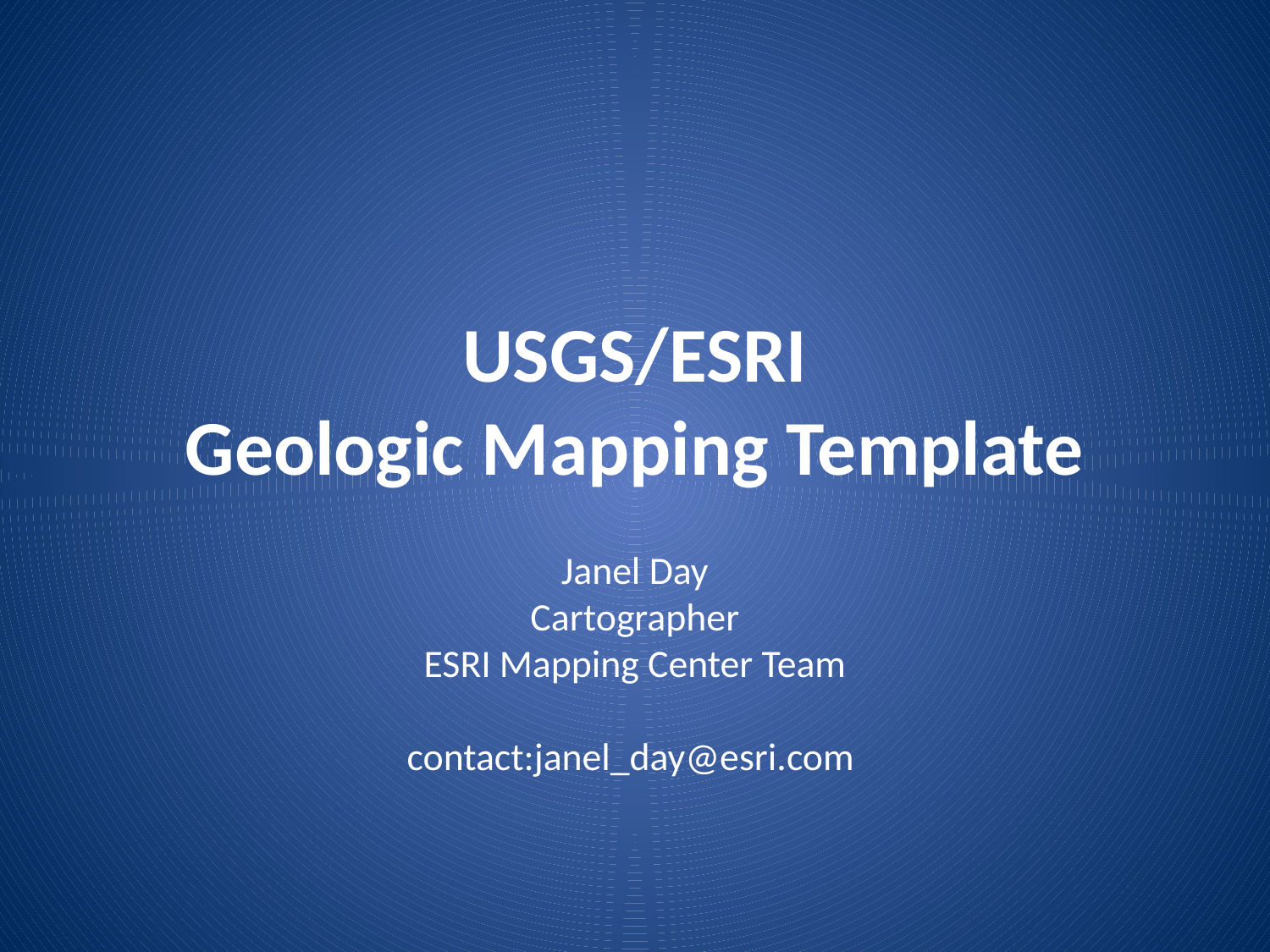

# USGS/ESRI Geologic Mapping Template
Janel Day
Cartographer
ESRI Mapping Center Team

contact:janel_day@esri.com